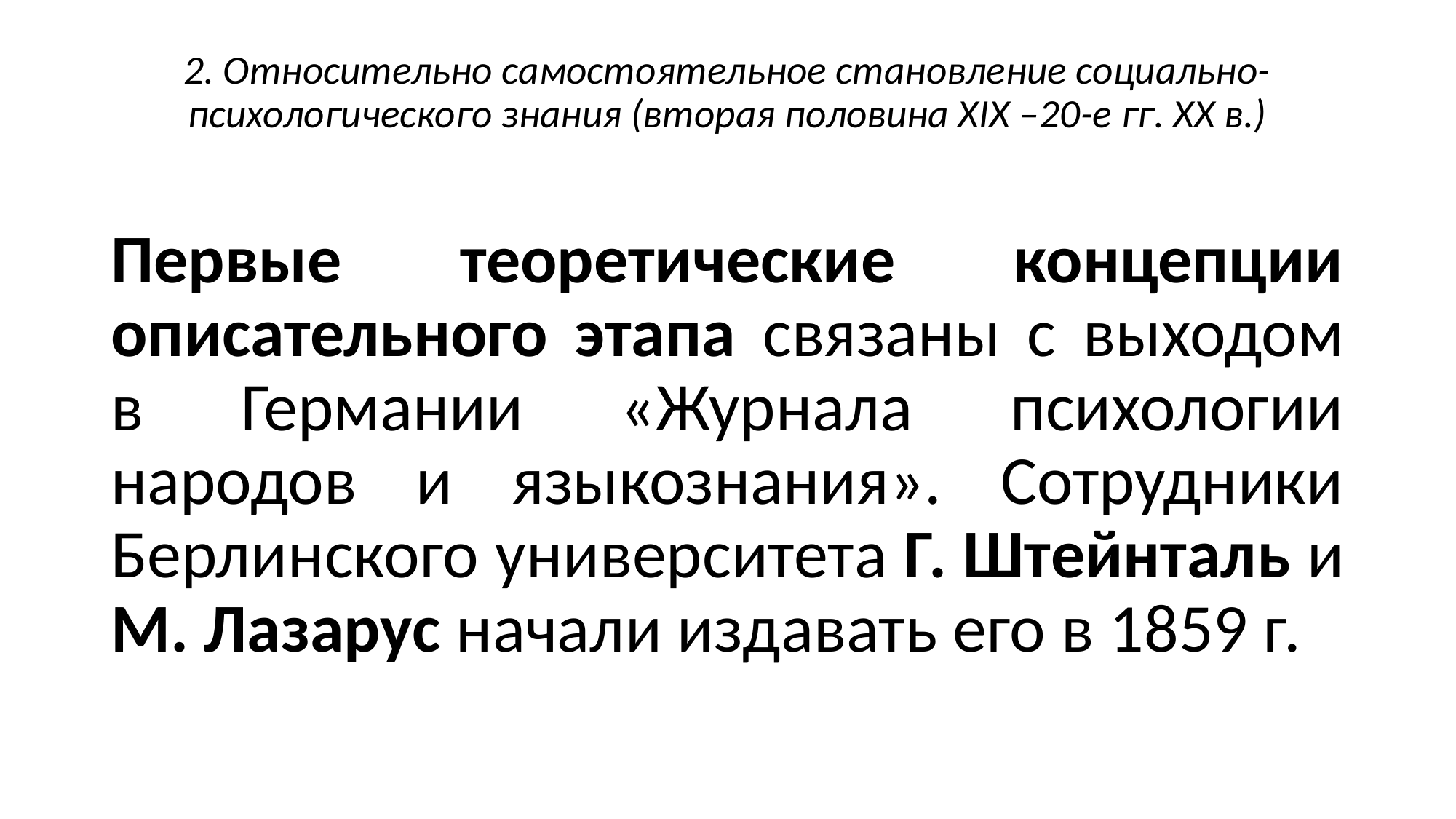

# 2. Относительно самостоятельное становление социально-психологического знания (вторая половина XIX –20-е гг. XX в.)
Первые теоретические концепции описательного этапа связаны с выходом в Германии «Журнала психологии народов и языкознания». Сотрудники Берлинского университета Г. Штейнталь и М. Лазарус начали издавать его в 1859 г.